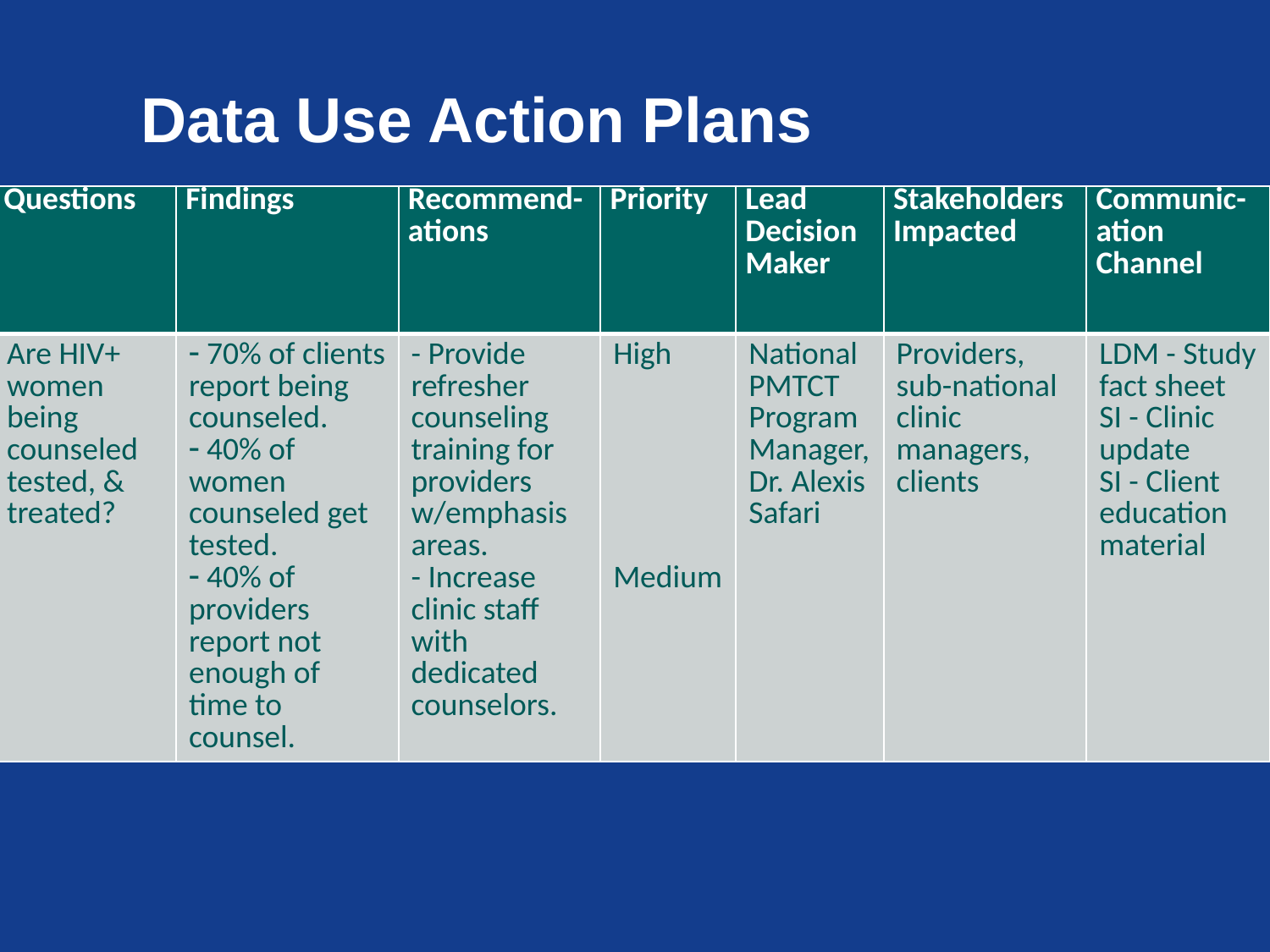

# Data Use Action Plans
| Questions | Findings | Recommend-ations | Priority | Lead Decision Maker | Stakeholders Impacted | Communic-ation Channel |
| --- | --- | --- | --- | --- | --- | --- |
| Are HIV+ women being counseled tested, & treated? | 70% of clients report being counseled. 40% of women counseled get tested. 40% of providers report not enough of time to counsel. | - Provide refresher counseling training for providers w/emphasis areas. - Increase clinic staff with dedicated counselors. | High Medium | National PMTCT Program Manager, Dr. Alexis Safari | Providers, sub-national clinic managers, clients | LDM - Study fact sheet SI - Clinic update SI - Client education material |